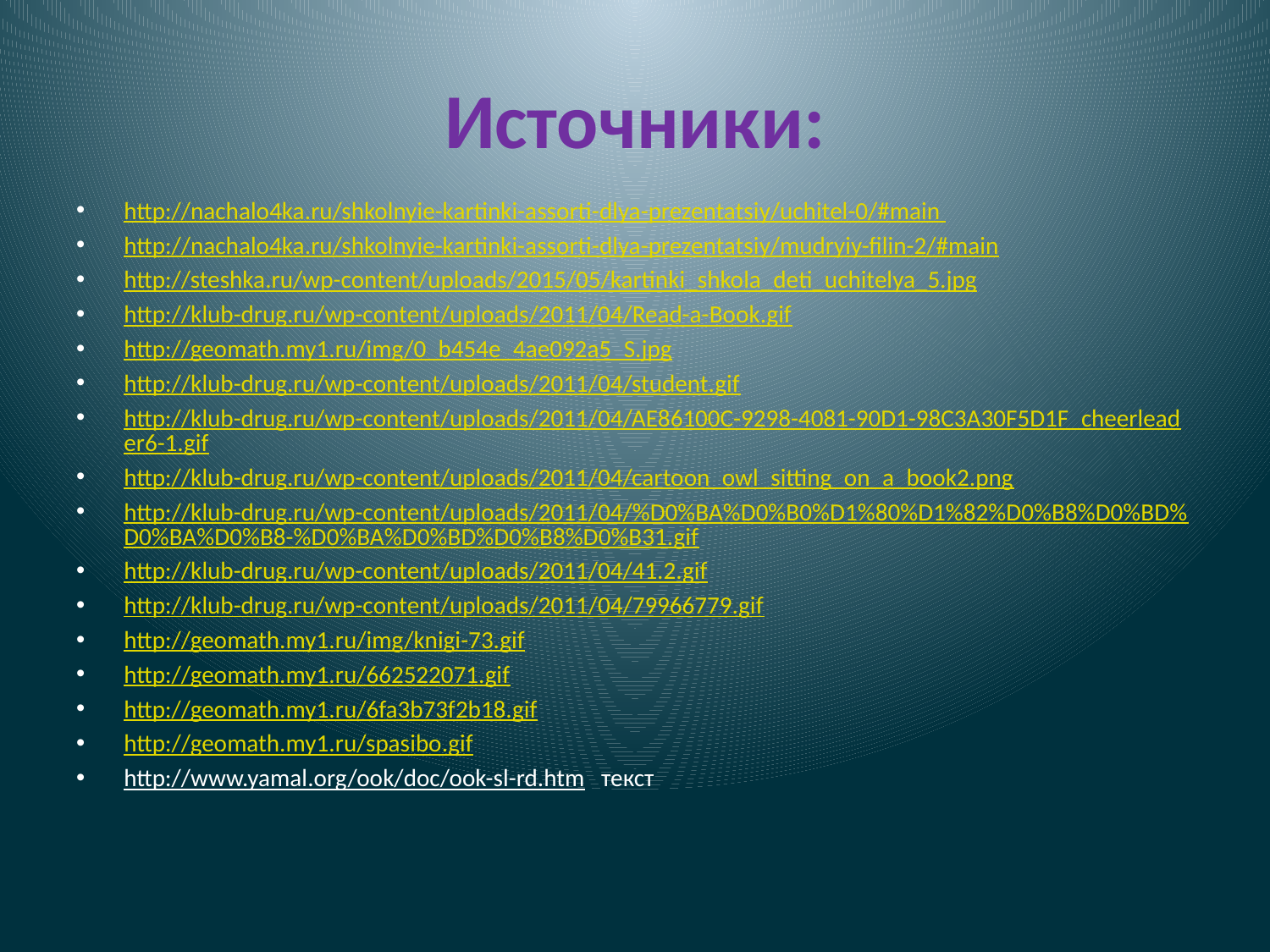

# Источники:
http://nachalo4ka.ru/shkolnyie-kartinki-assorti-dlya-prezentatsiy/uchitel-0/#main
http://nachalo4ka.ru/shkolnyie-kartinki-assorti-dlya-prezentatsiy/mudryiy-filin-2/#main
http://steshka.ru/wp-content/uploads/2015/05/kartinki_shkola_deti_uchitelya_5.jpg
http://klub-drug.ru/wp-content/uploads/2011/04/Read-a-Book.gif
http://geomath.my1.ru/img/0_b454e_4ae092a5_S.jpg
http://klub-drug.ru/wp-content/uploads/2011/04/student.gif
http://klub-drug.ru/wp-content/uploads/2011/04/AE86100C-9298-4081-90D1-98C3A30F5D1F_cheerleader6-1.gif
http://klub-drug.ru/wp-content/uploads/2011/04/cartoon_owl_sitting_on_a_book2.png
http://klub-drug.ru/wp-content/uploads/2011/04/%D0%BA%D0%B0%D1%80%D1%82%D0%B8%D0%BD%D0%BA%D0%B8-%D0%BA%D0%BD%D0%B8%D0%B31.gif
http://klub-drug.ru/wp-content/uploads/2011/04/41.2.gif
http://klub-drug.ru/wp-content/uploads/2011/04/79966779.gif
http://geomath.my1.ru/img/knigi-73.gif
http://geomath.my1.ru/662522071.gif
http://geomath.my1.ru/6fa3b73f2b18.gif
http://geomath.my1.ru/spasibo.gif
http://www.yamal.org/ook/doc/ook-sl-rd.htm   текст